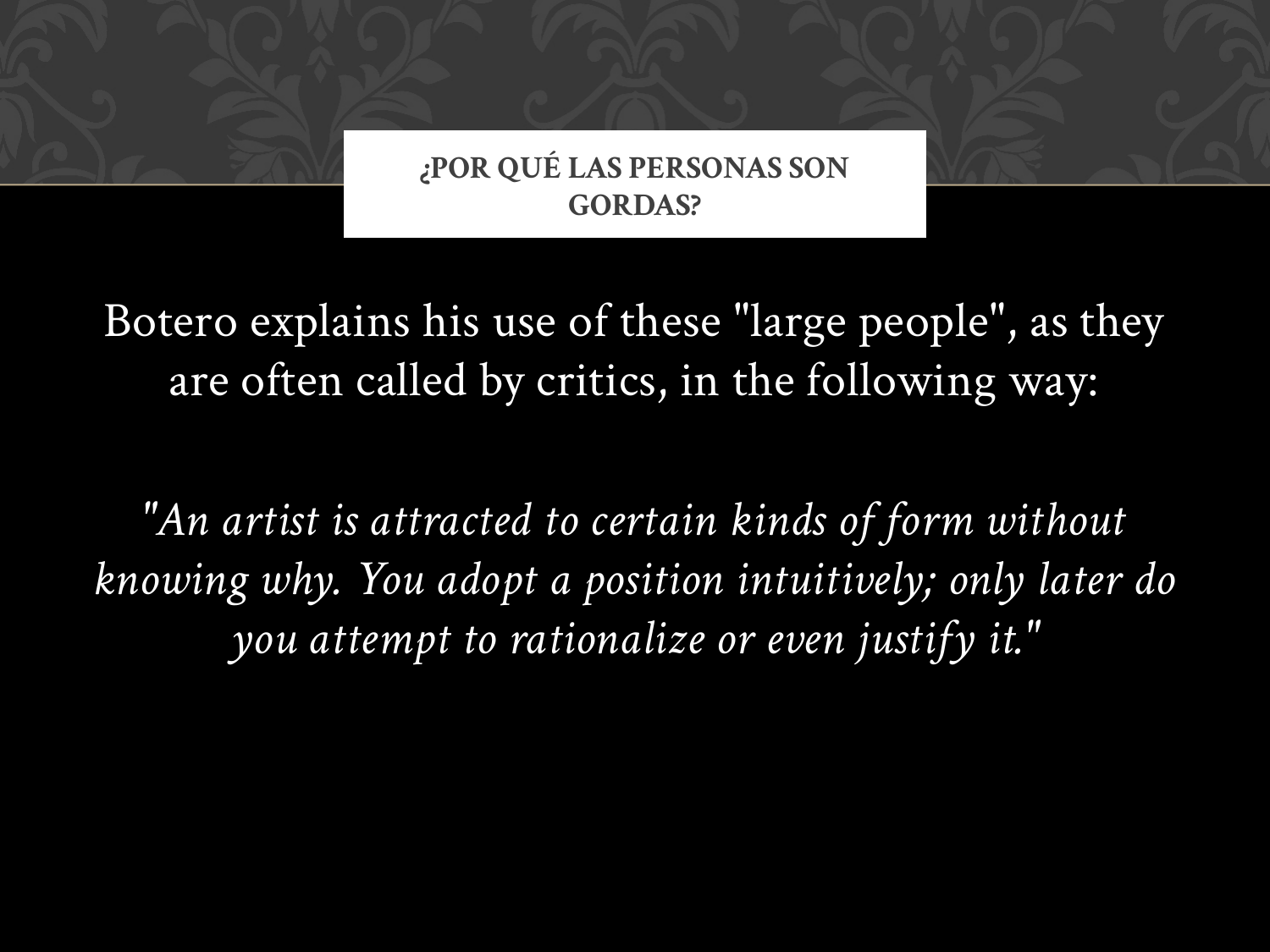

# ¿Por qué las personas son gordas?
Botero explains his use of these "large people", as they are often called by critics, in the following way:

"An artist is attracted to certain kinds of form without knowing why. You adopt a position intuitively; only later do you attempt to rationalize or even justify it."